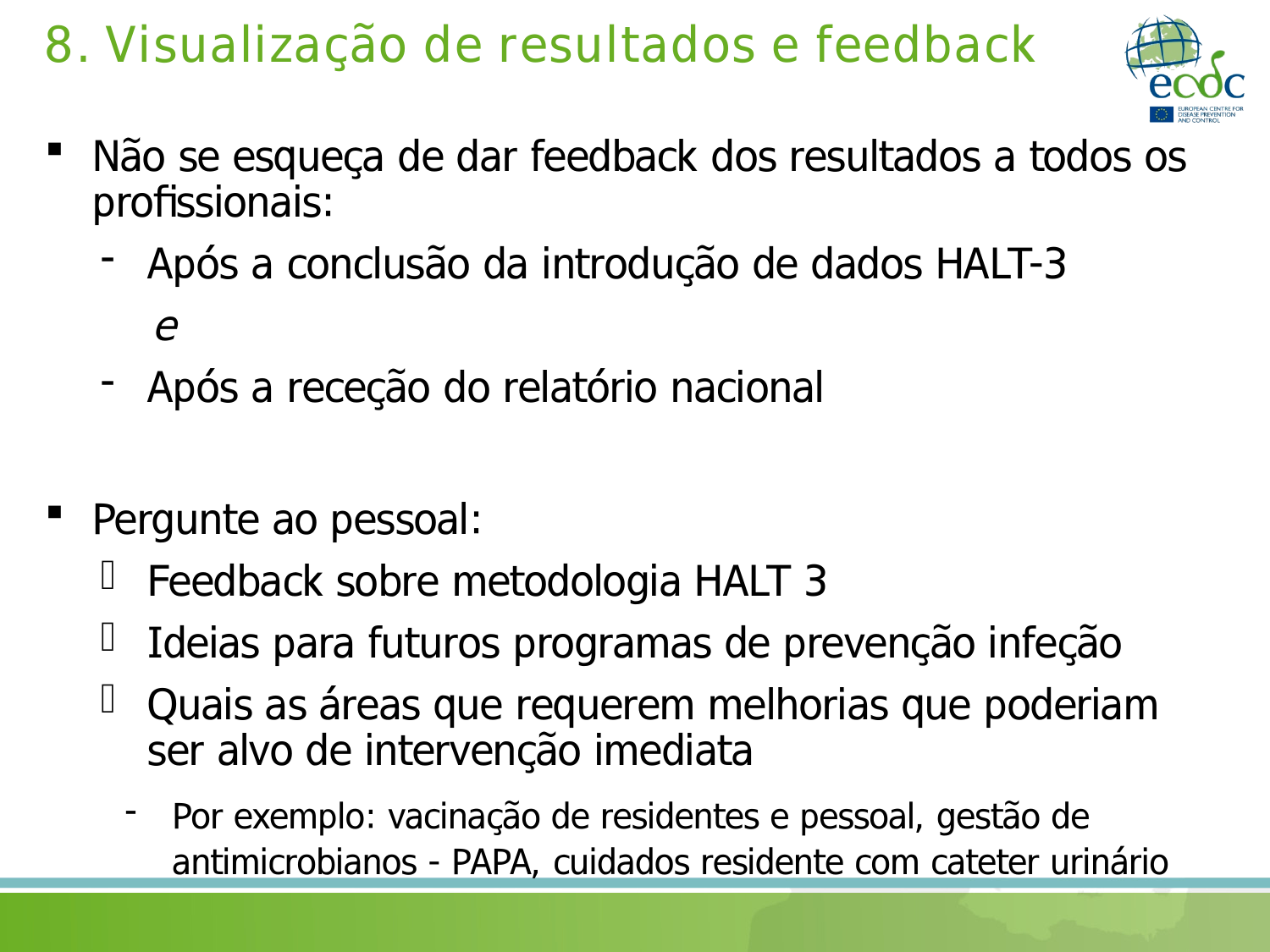

# 8. Visualização de resultados e feedback
Não se esqueça de dar feedback dos resultados a todos os profissionais:
Após a conclusão da introdução de dados HALT-3
    e
Após a receção do relatório nacional

Pergunte ao pessoal:
Feedback sobre metodologia HALT 3
Ideias para futuros programas de prevenção infeção
Quais as áreas que requerem melhorias que poderiam ser alvo de intervenção imediata
Por exemplo: vacinação de residentes e pessoal, gestão de antimicrobianos - PAPA, cuidados residente com cateter urinário